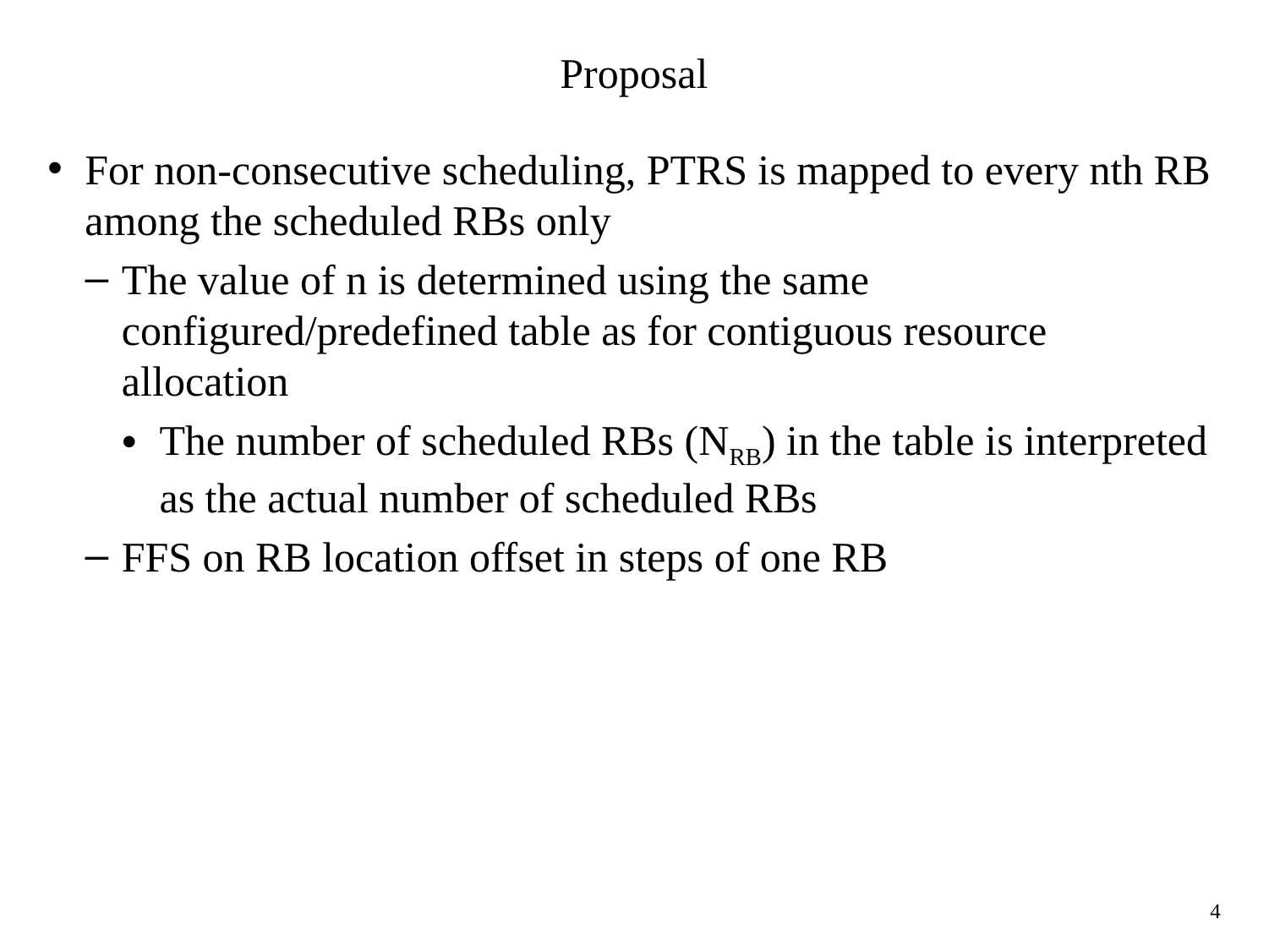

# Proposal
For non-consecutive scheduling, PTRS is mapped to every nth RB among the scheduled RBs only
The value of n is determined using the same configured/predefined table as for contiguous resource allocation
The number of scheduled RBs (NRB) in the table is interpreted as the actual number of scheduled RBs
FFS on RB location offset in steps of one RB
4